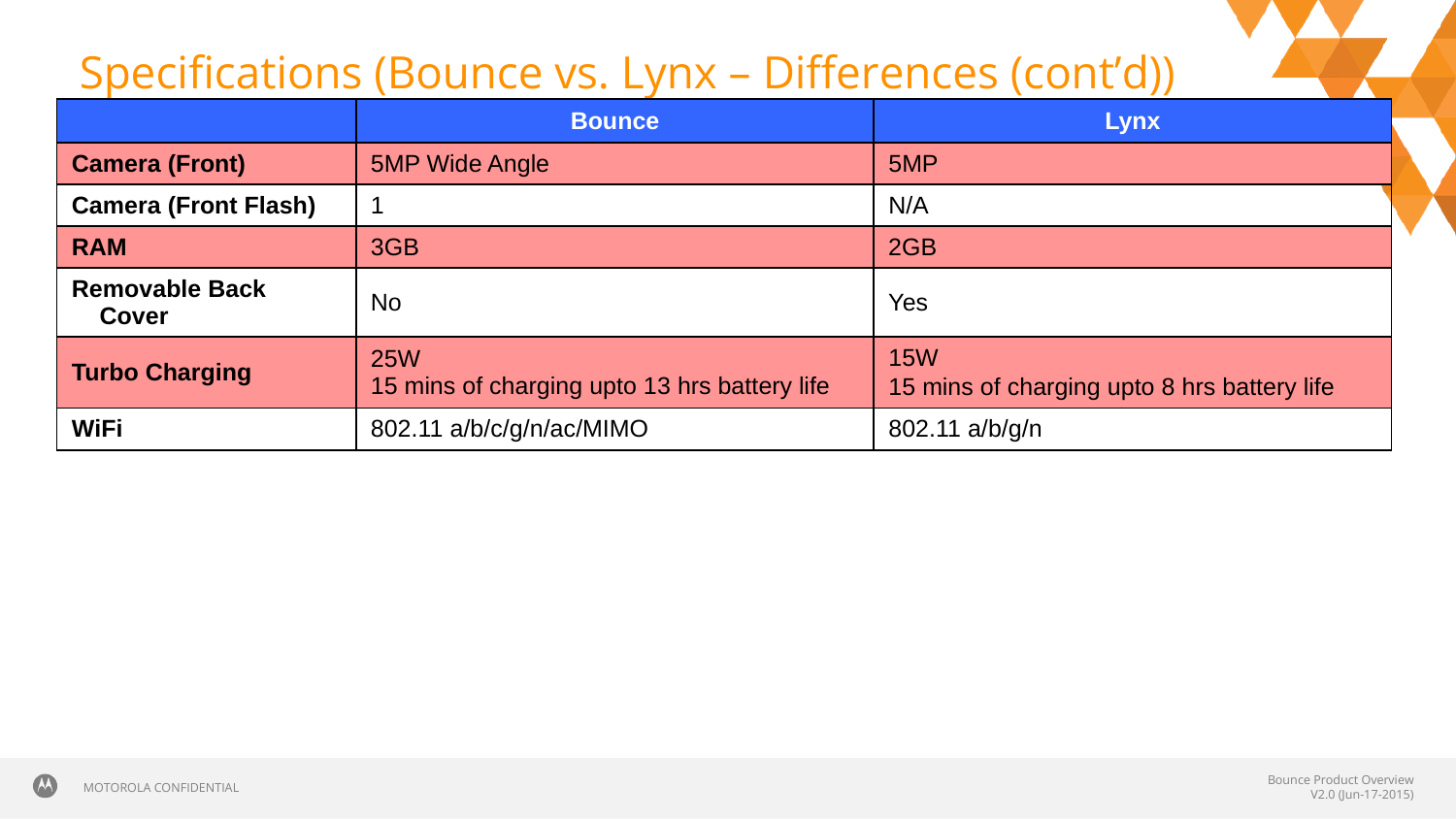

# Specifications (Bounce vs. Lynx – Differences (cont’d))
|  | Bounce | Lynx |
| --- | --- | --- |
| Camera (Front) | 5MP Wide Angle | 5MP |
| Camera (Front Flash) | 1 | N/A |
| RAM | 3GB | 2GB |
| Removable Back Cover | No | Yes |
| Turbo Charging | 25W 15 mins of charging upto 13 hrs battery life | 15W 15 mins of charging upto 8 hrs battery life |
| WiFi | 802.11 a/b/c/g/n/ac/MIMO | 802.11 a/b/g/n |